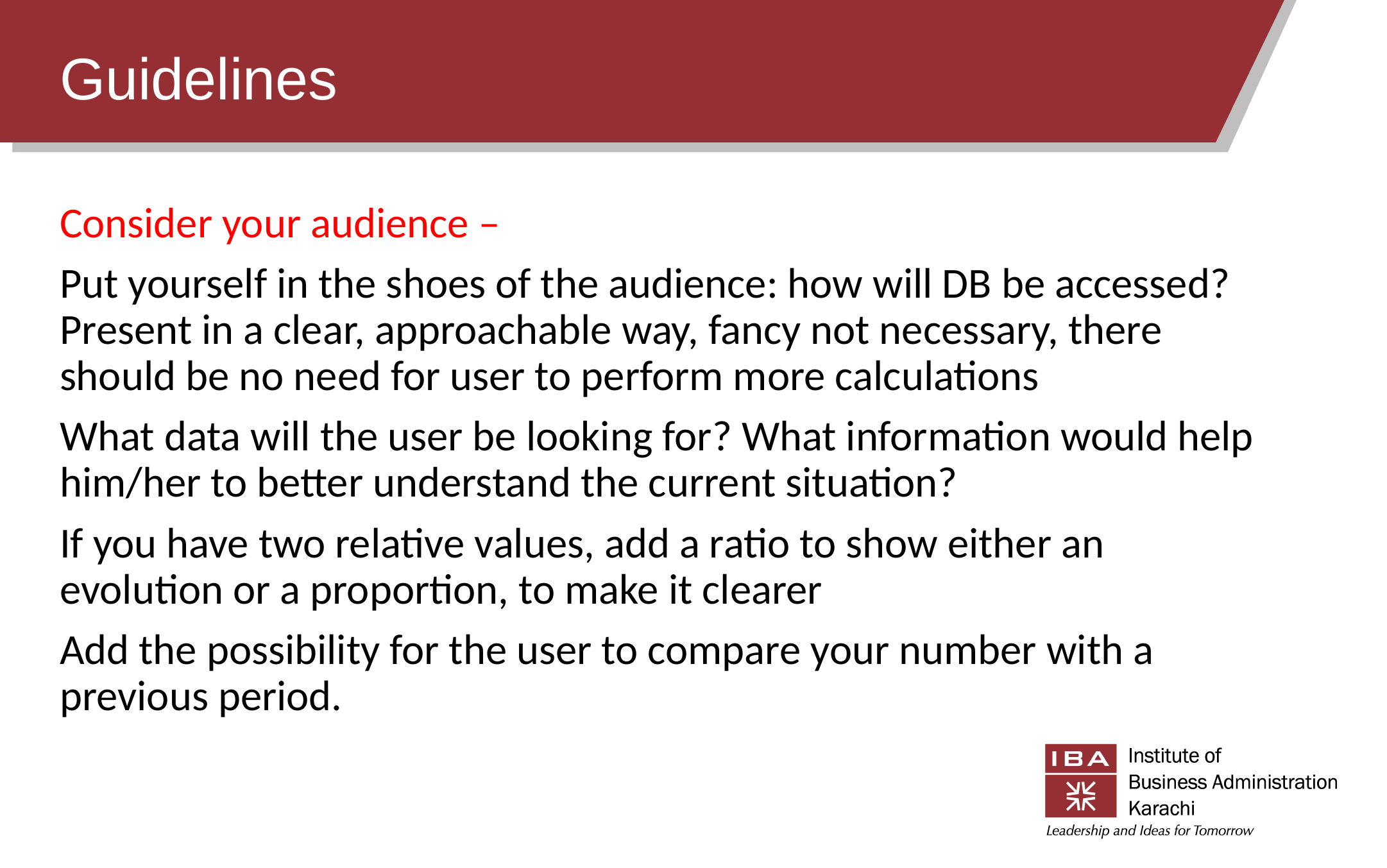

# Guidelines
Consider your audience –
Put yourself in the shoes of the audience: how will DB be accessed? Present in a clear, approachable way, fancy not necessary, there should be no need for user to perform more calculations
What data will the user be looking for? What information would help him/her to better understand the current situation?
If you have two relative values, add a ratio to show either an evolution or a proportion, to make it clearer
Add the possibility for the user to compare your number with a previous period.